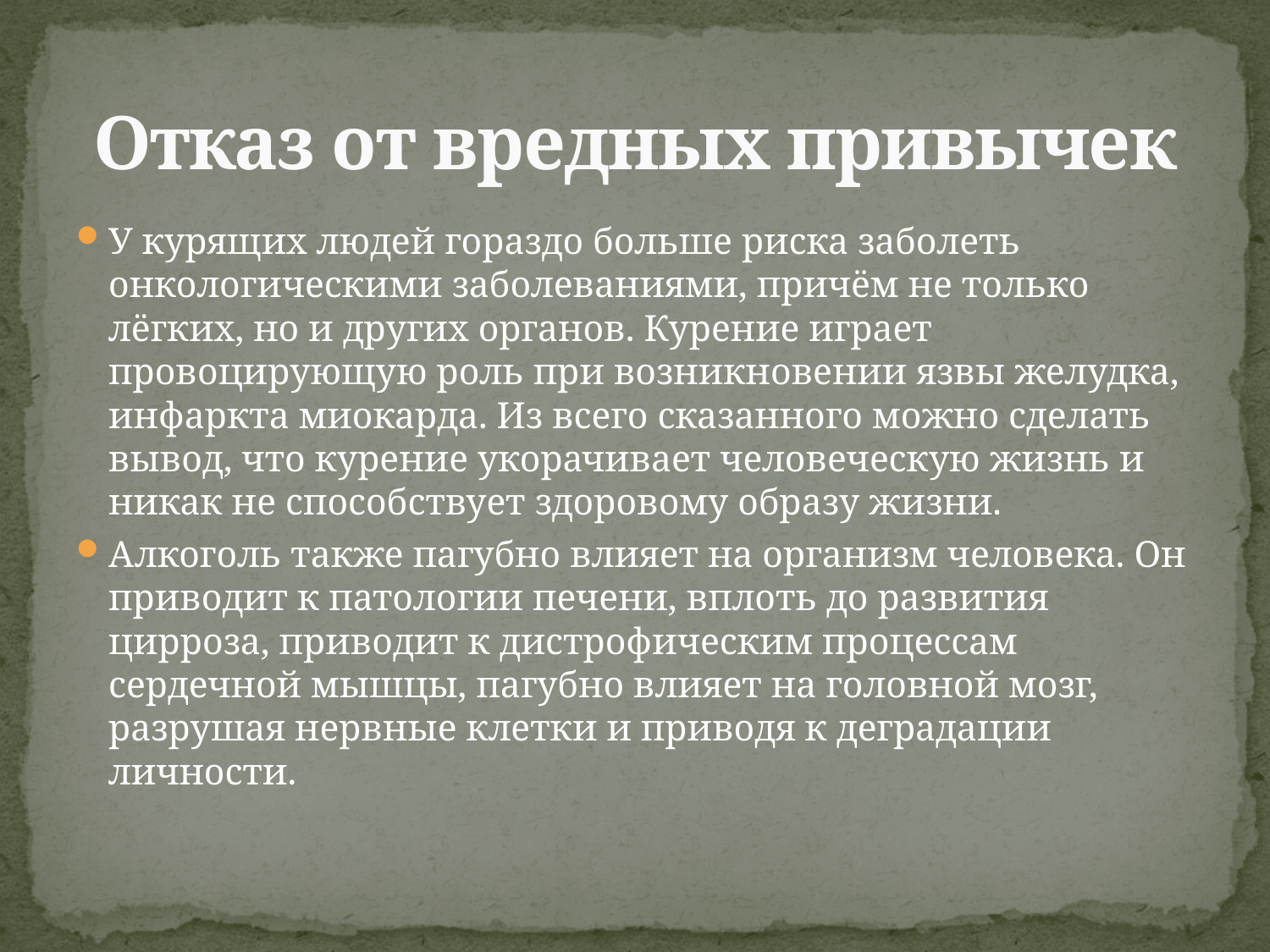

# Отказ от вредных привычек
У курящих людей гораздо больше риска заболеть онкологическими заболеваниями, причём не только лёгких, но и других органов. Курение играет провоцирующую роль при возникновении язвы желудка, инфаркта миокарда. Из всего сказанного можно сделать вывод, что курение укорачивает человеческую жизнь и никак не способствует здоровому образу жизни.
Алкоголь также пагубно влияет на организм человека. Он приводит к патологии печени, вплоть до развития цирроза, приводит к дистрофическим процессам сердечной мышцы, пагубно влияет на головной мозг, разрушая нервные клетки и приводя к деградации личности.